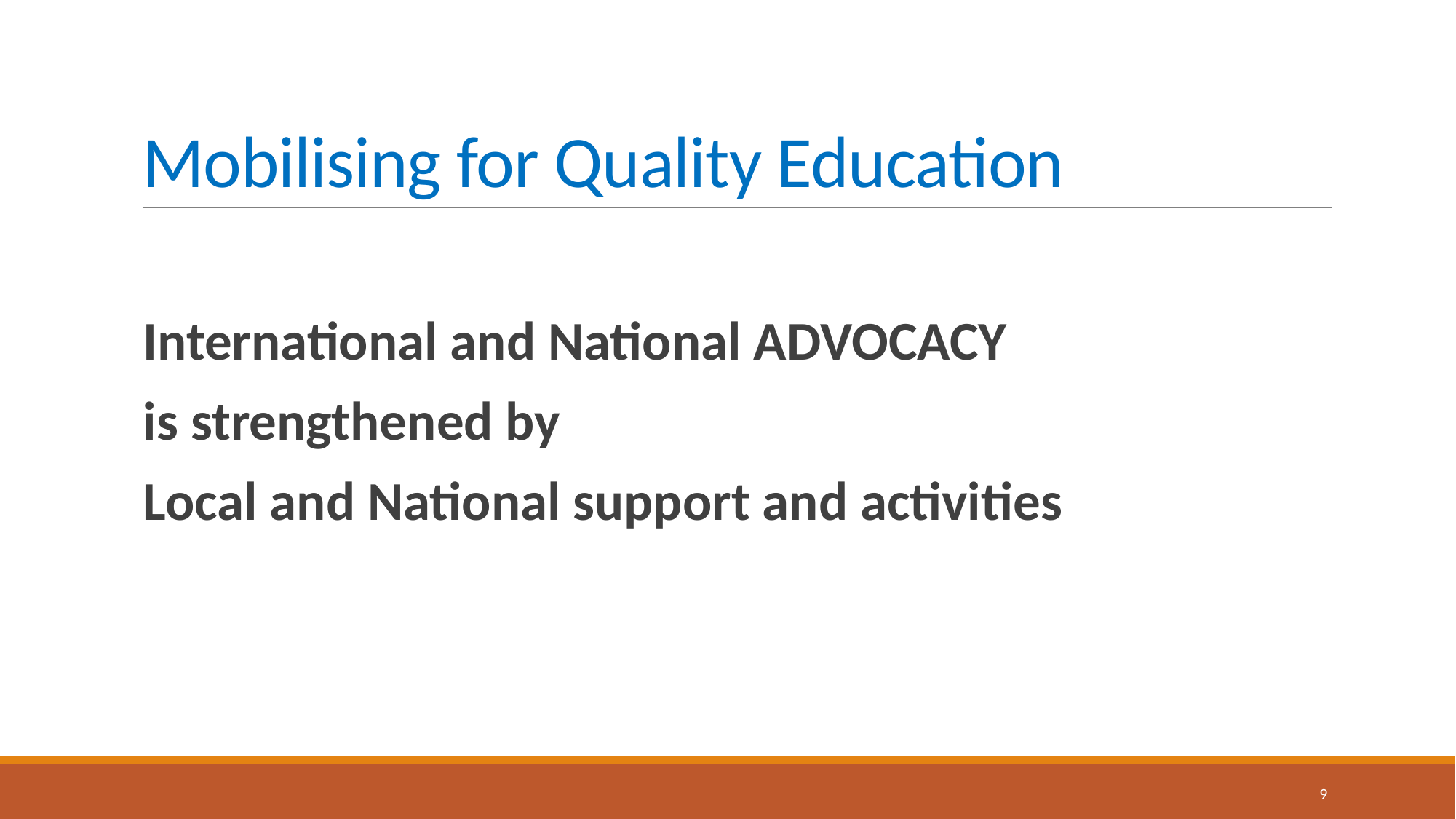

# Mobilising for Quality Education

International and National ADVOCACY
is strengthened by
Local and National support and activities
9